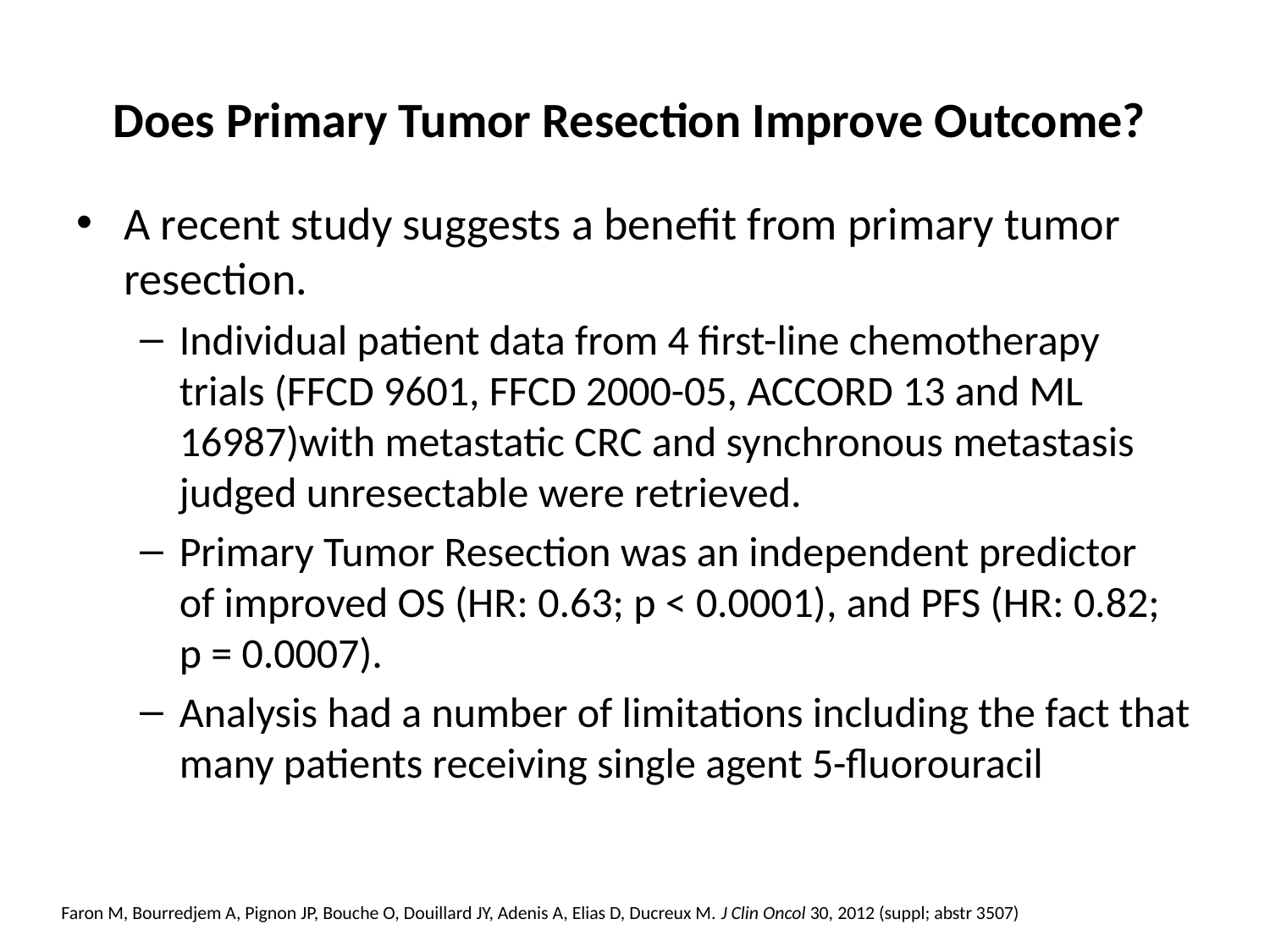

# Does Primary Tumor Resection Improve Outcome?
A recent study suggests a benefit from primary tumor resection.
Individual patient data from 4 first-line chemotherapy trials (FFCD 9601, FFCD 2000-05, ACCORD 13 and ML 16987)with metastatic CRC and synchronous metastasis judged unresectable were retrieved.
Primary Tumor Resection was an independent predictor
of improved OS (HR: 0.63; p < 0.0001), and PFS (HR: 0.82;
p = 0.0007).
Analysis had a number of limitations including the fact that many patients receiving single agent 5-fluorouracil
Faron M, Bourredjem A, Pignon JP, Bouche O, Douillard JY, Adenis A, Elias D, Ducreux M. J Clin Oncol 30, 2012 (suppl; abstr 3507)